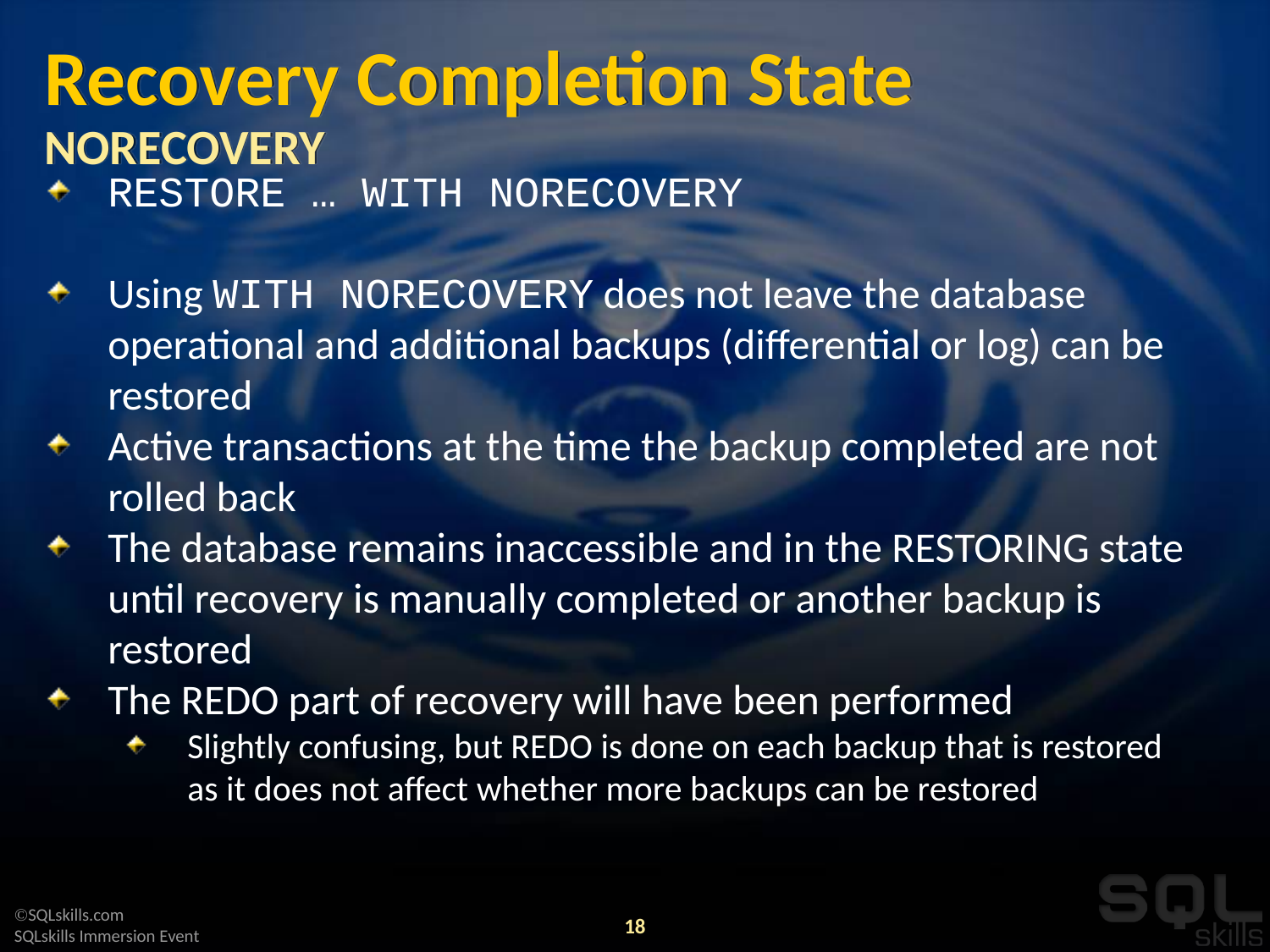

# Recovery Completion State NORECOVERY
RESTORE … WITH NORECOVERY

Using WITH NORECOVERY does not leave the database operational and additional backups (differential or log) can be restored
Active transactions at the time the backup completed are not rolled back
The database remains inaccessible and in the RESTORING state until recovery is manually completed or another backup is restored
The REDO part of recovery will have been performed
Slightly confusing, but REDO is done on each backup that is restored as it does not affect whether more backups can be restored
18